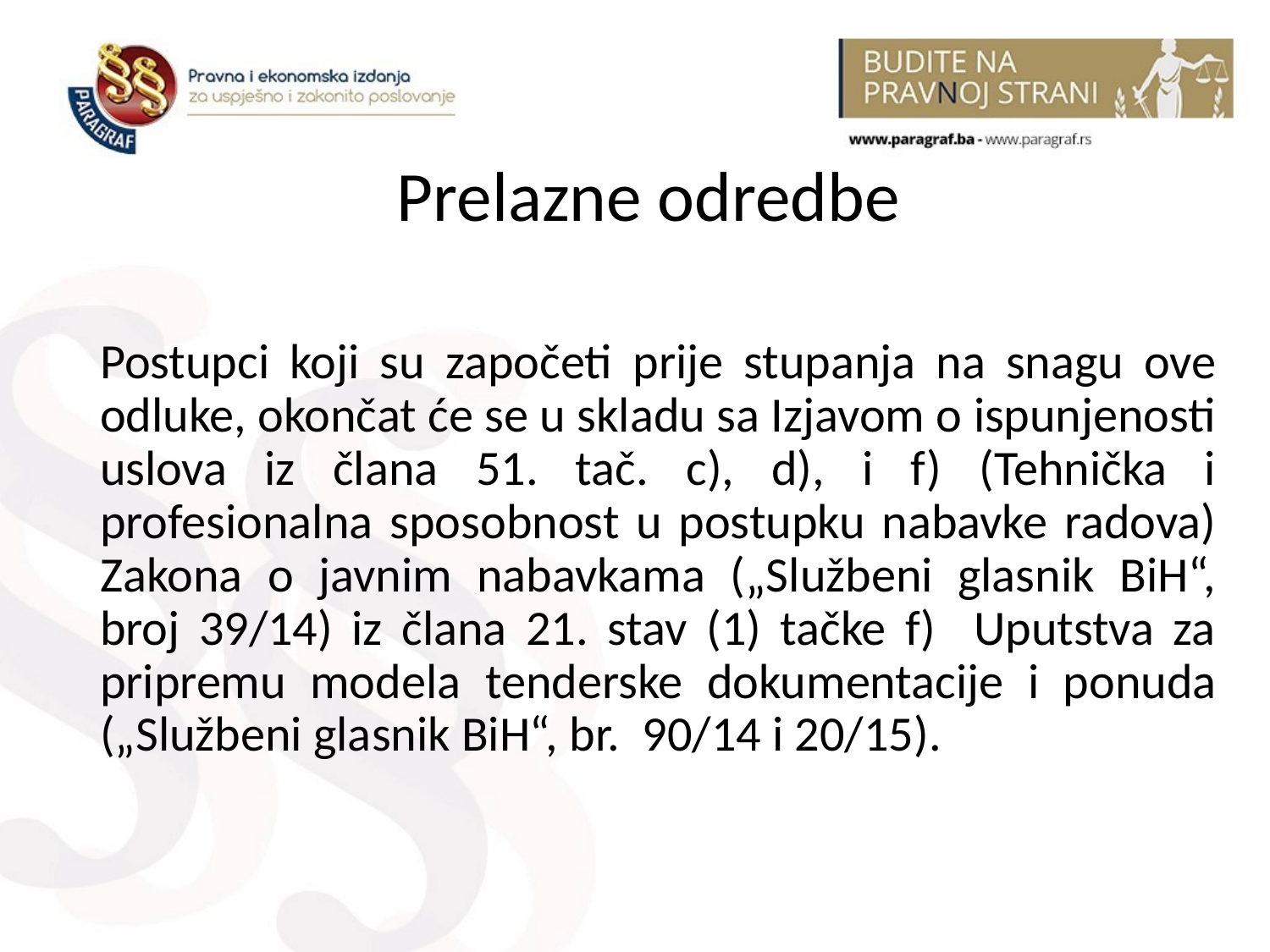

# Prelazne odredbe

Postupci koji su započeti prije stupanja na snagu ove odluke, okončat će se u skladu sa Izjavom o ispunjenosti uslova iz člana 51. tač. c), d), i f) (Tehnička i profesionalna sposobnost u postupku nabavke radova) Zakona o javnim nabavkama („Službeni glasnik BiH“, broj 39/14) iz člana 21. stav (1) tačke f)  Uputstva za pripremu modela tenderske dokumentacije i ponuda („Službeni glasnik BiH“, br.  90/14 i 20/15).